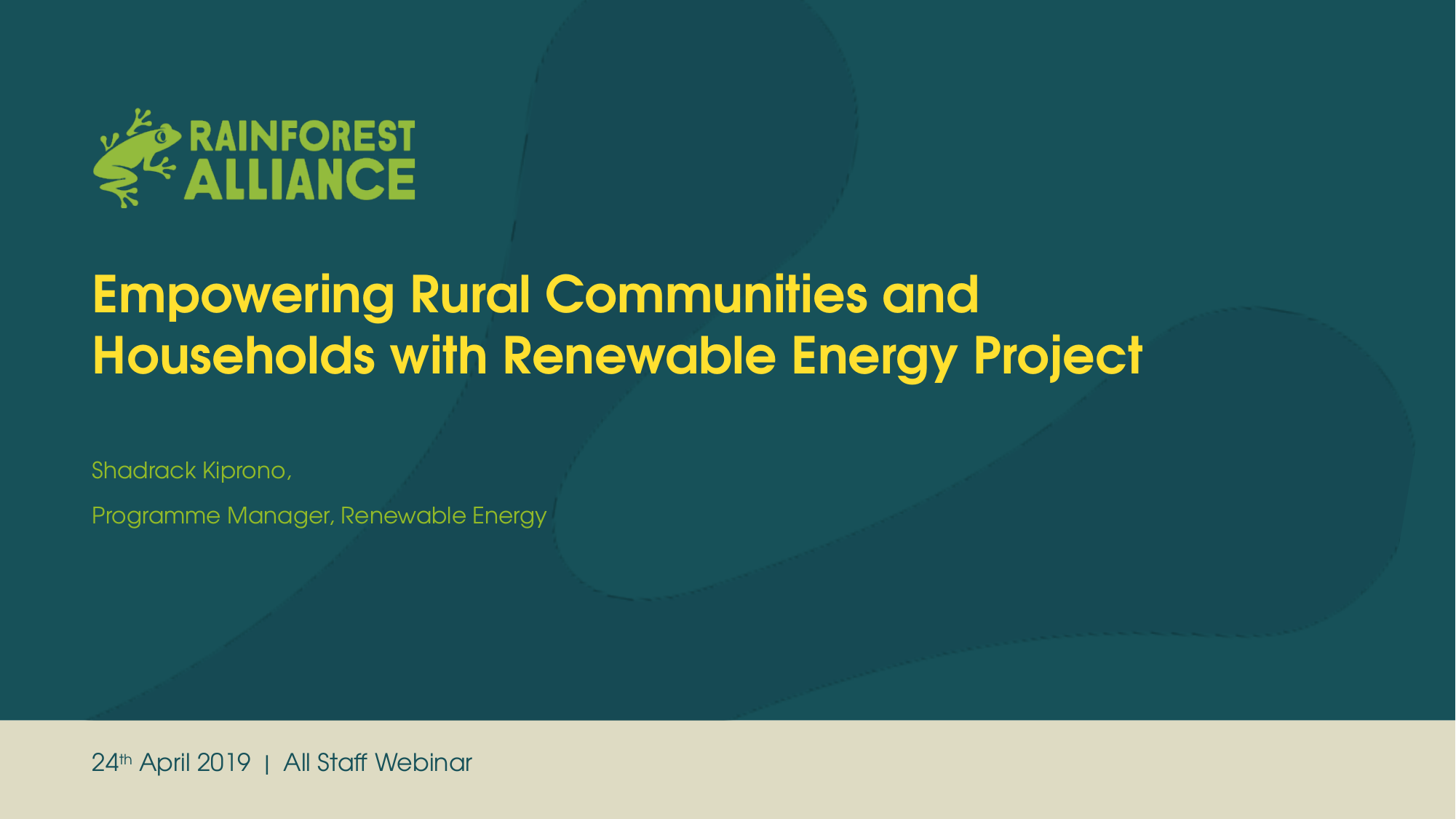

# Empowering Rural Communities and Households with Renewable Energy Project
Shadrack Kiprono,
Programme Manager, Renewable Energy

24th April 2019  |  All Staff Webinar